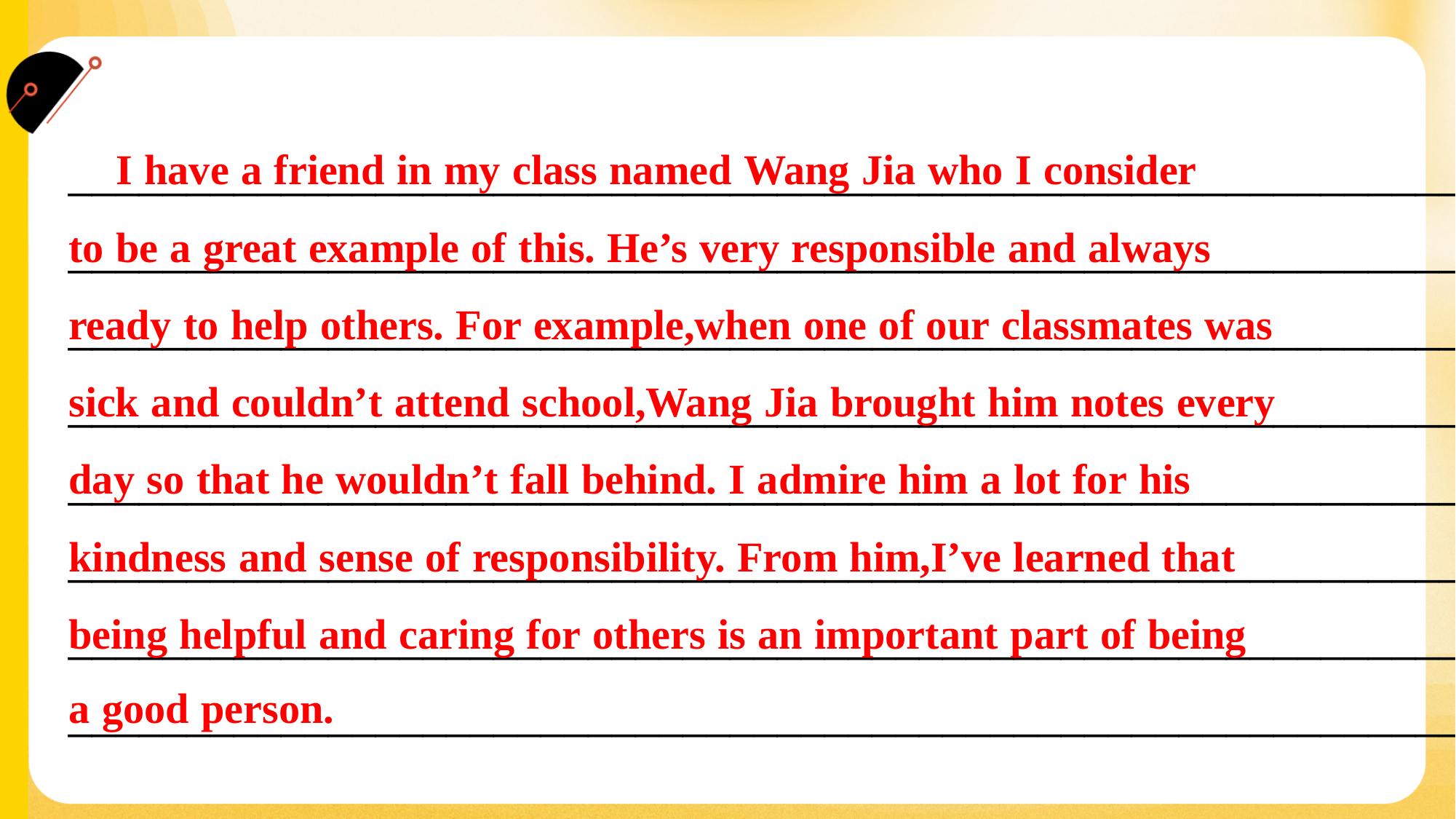

I have a friend in my class named Wang Jia who I consider
to be a great example of this. He’s very responsible and always
ready to help others. For example,when one of our classmates was
sick and couldn’t attend school,Wang Jia brought him notes every
day so that he wouldn’t fall behind. I admire him a lot for his
kindness and sense of responsibility. From him,I’ve learned that
being helpful and caring for others is an important part of being
a good person.
______________________________________________________________
______________________________________________________________
______________________________________________________________
______________________________________________________________
______________________________________________________________
______________________________________________________________
______________________________________________________________
______________________________________________________________